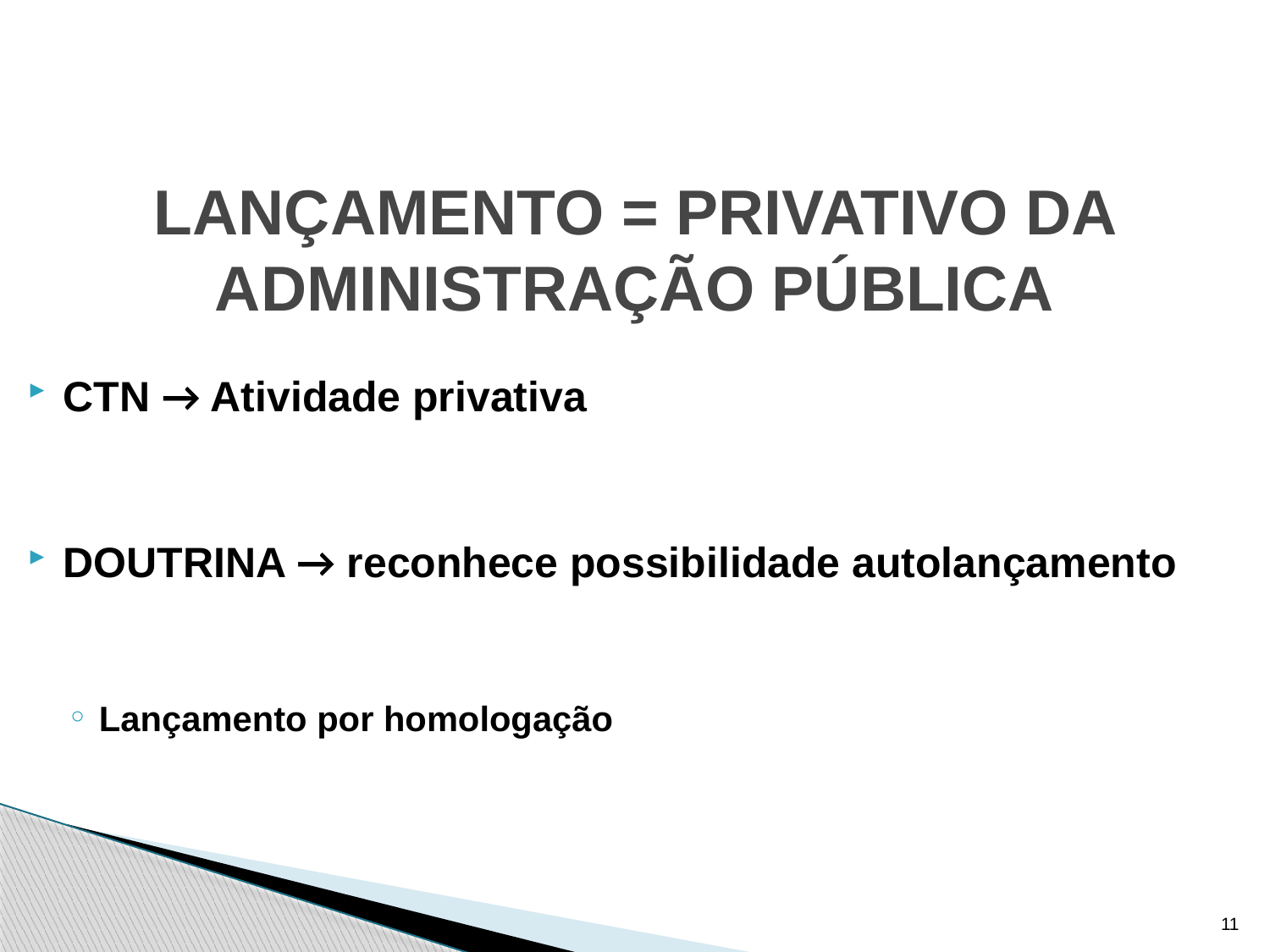

# LANÇAMENTO = PRIVATIVO DA ADMINISTRAÇÃO PÚBLICA
CTN → Atividade privativa

DOUTRINA → reconhece possibilidade autolançamento

Lançamento por homologação

11